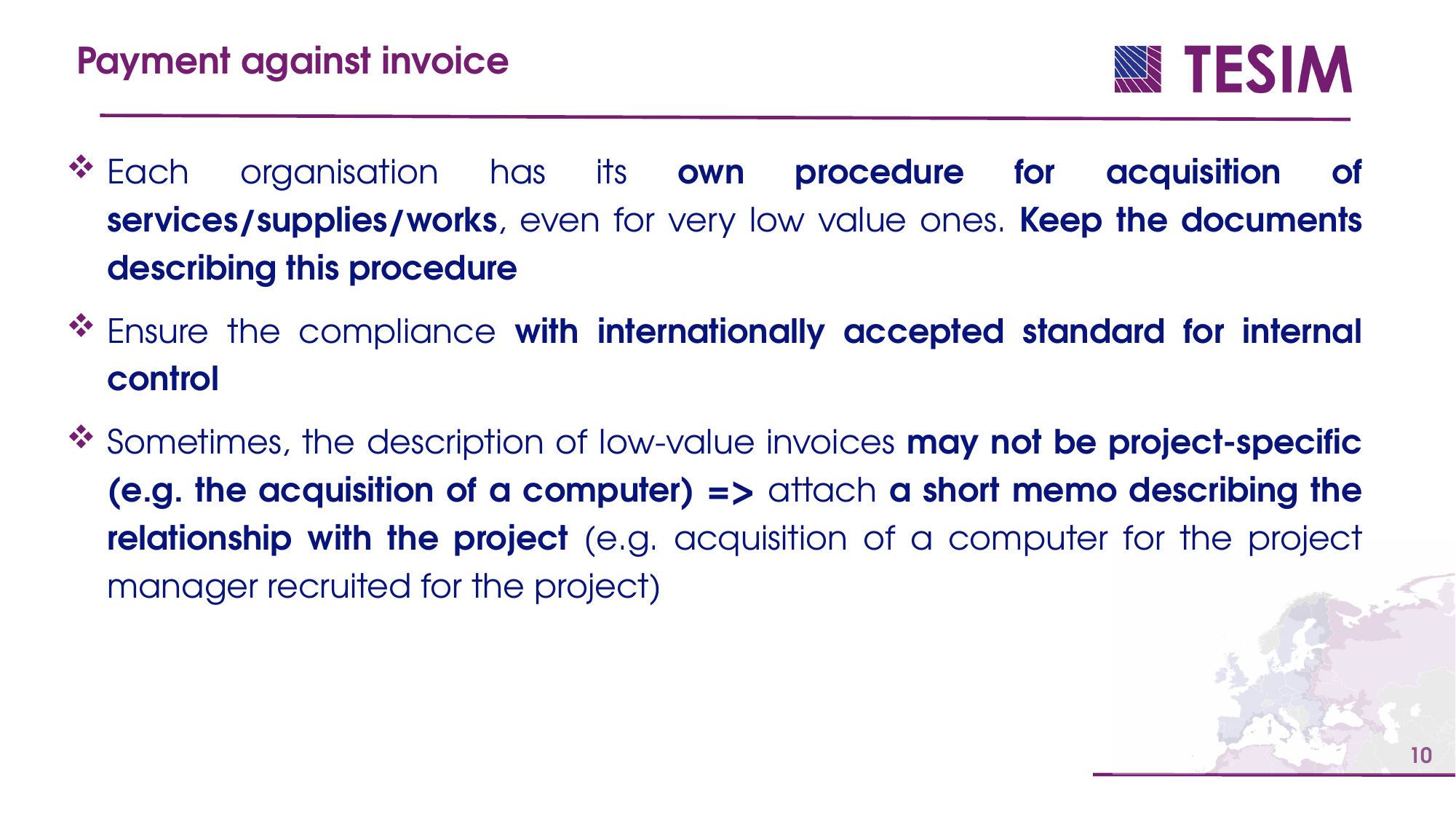

Payment against invoice
Each organisation has its own procedure for acquisition of services/supplies/works, even for very low value ones. Keep the documents describing this procedure
Ensure the compliance with internationally accepted standard for internal control
Sometimes, the description of low-value invoices may not be project-specific (e.g. the acquisition of a computer) => attach a short memo describing the relationship with the project (e.g. acquisition of a computer for the project manager recruited for the project)